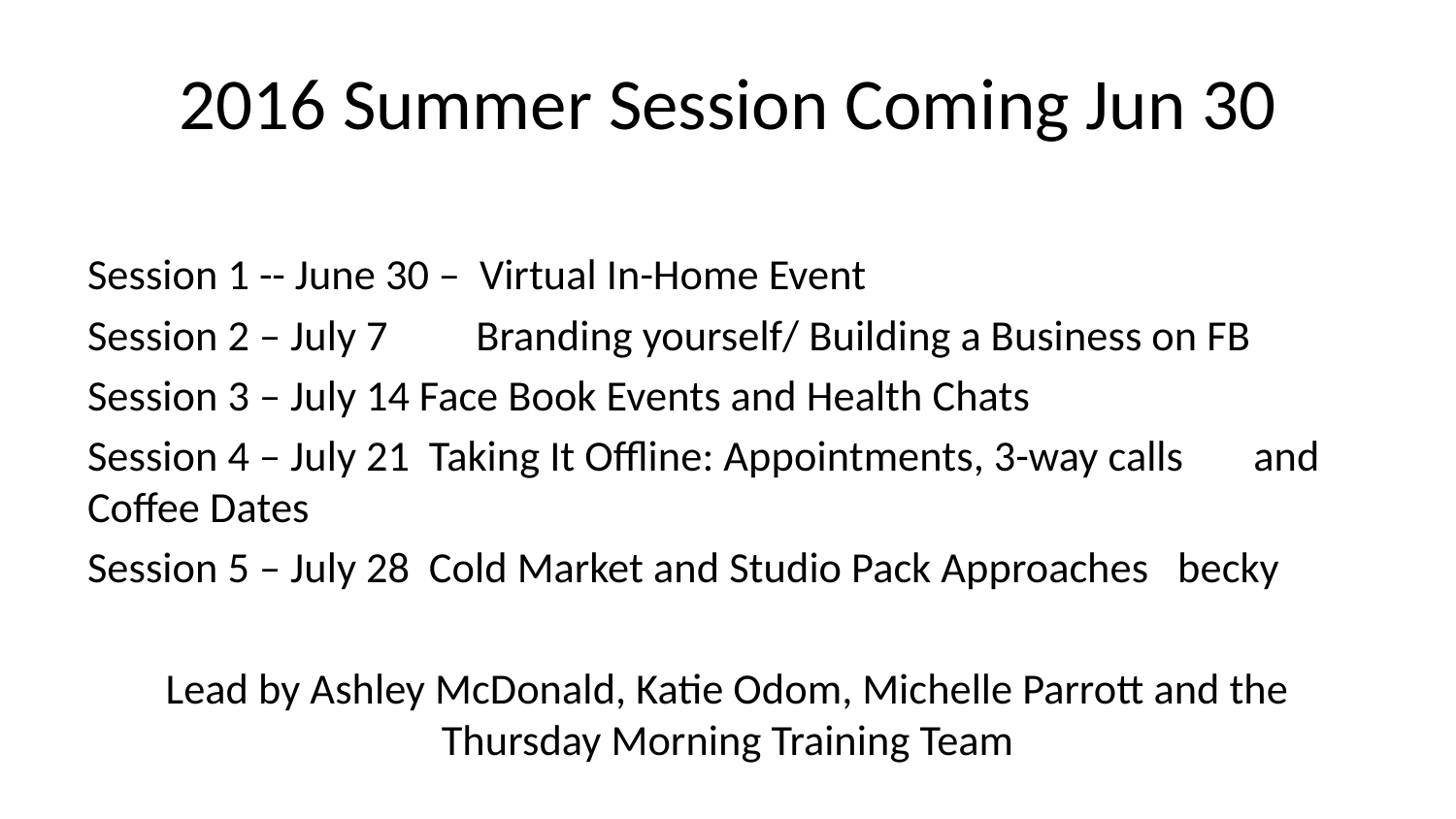

# 2016 Summer Session Coming Jun 30
Session 1 -- June 30 –  Virtual In-Home Event
Session 2 – July 7	Branding yourself/ Building a Business on FB
Session 3 – July 14 Face Book Events and Health Chats
Session 4 – July 21  Taking It Offline: Appointments, 3-way calls 							and Coffee Dates
Session 5 – July 28  Cold Market and Studio Pack Approaches   becky

Lead by Ashley McDonald, Katie Odom, Michelle Parrott and the Thursday Morning Training Team